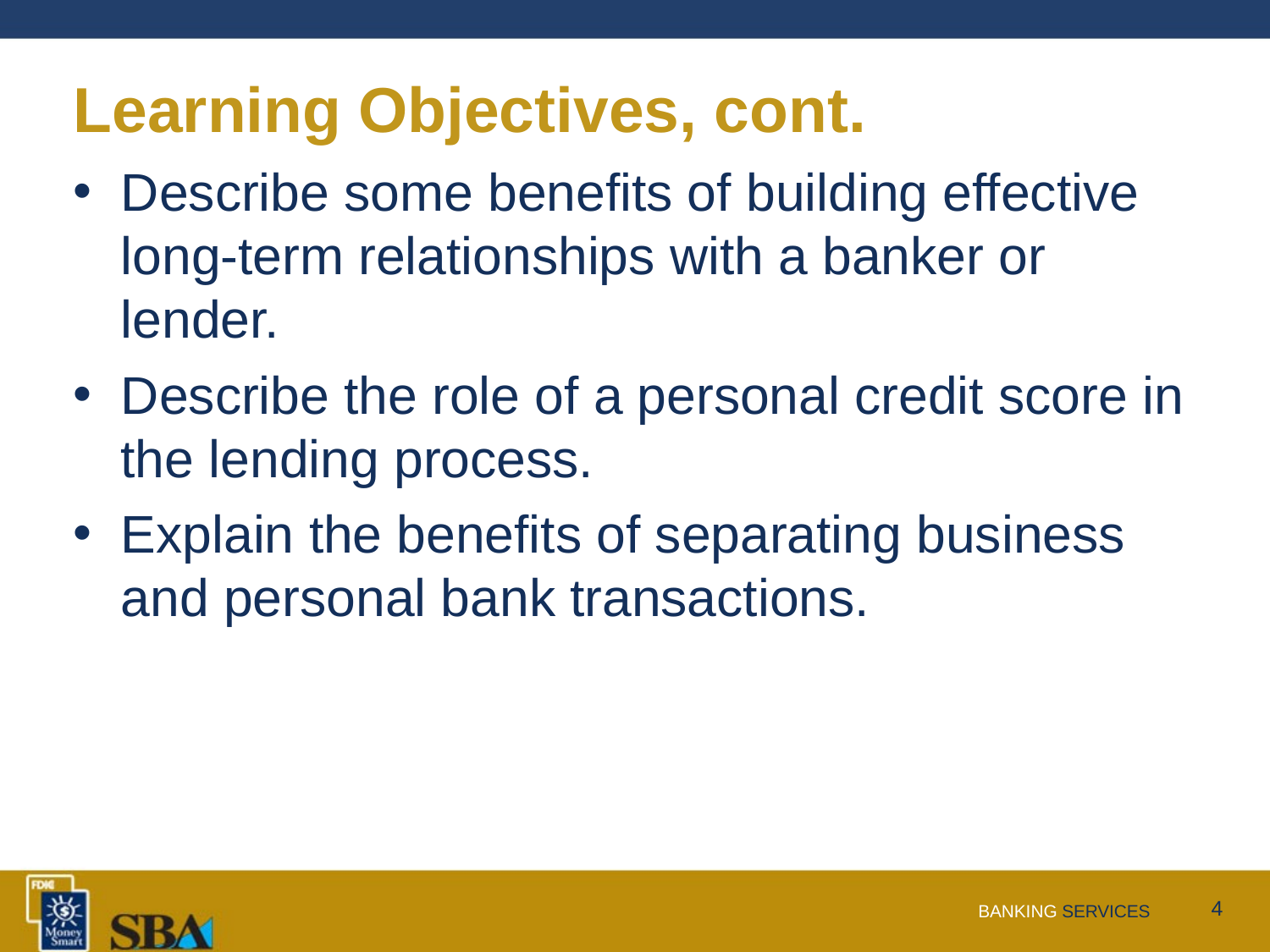

# Learning Objectives, cont.
Describe some benefits of building effective long-term relationships with a banker or lender.
Describe the role of a personal credit score in the lending process.
Explain the benefits of separating business and personal bank transactions.